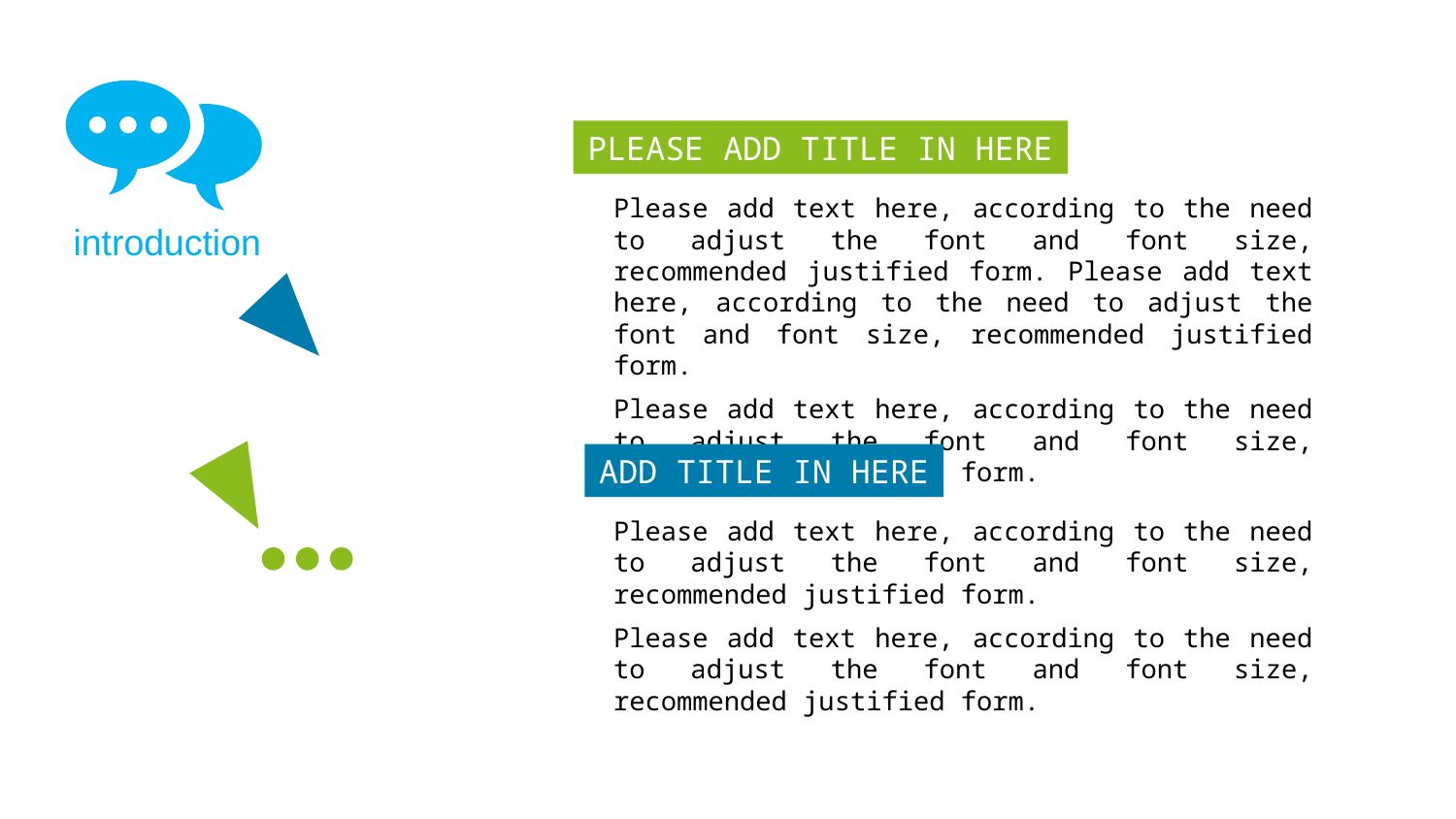

PLEASE ADD TITLE IN HERE
Please add text here, according to the need to adjust the font and font size, recommended justified form. Please add text here, according to the need to adjust the font and font size, recommended justified form.
Please add text here, according to the need to adjust the font and font size, recommended justified form.
introduction

ADD TITLE IN HERE

Please add text here, according to the need to adjust the font and font size, recommended justified form.
Please add text here, according to the need to adjust the font and font size, recommended justified form.